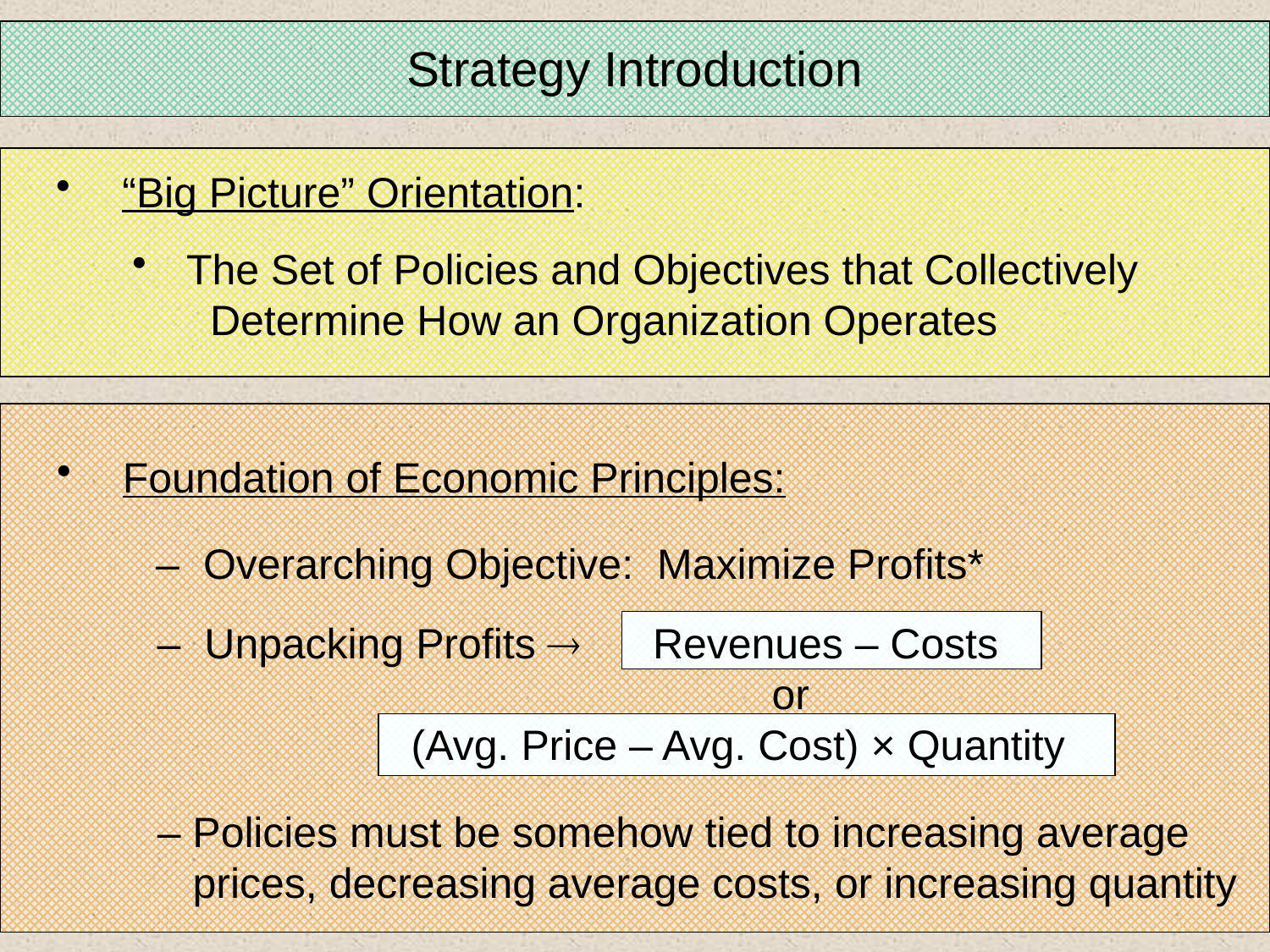

Strategy Introduction

   “Big Picture” Orientation:
  The Set of Policies and Objectives that Collectively
	    Determine How an Organization Operates

   Foundation of Economic Principles:
–  Overarching Objective:  Maximize Profits*
–  Unpacking Profits →      Revenues – Costs
				         or
	   	(Avg. Price – Avg. Cost) × Quantity

– Policies must be somehow tied to increasing average
   prices, decreasing average costs, or increasing quantity